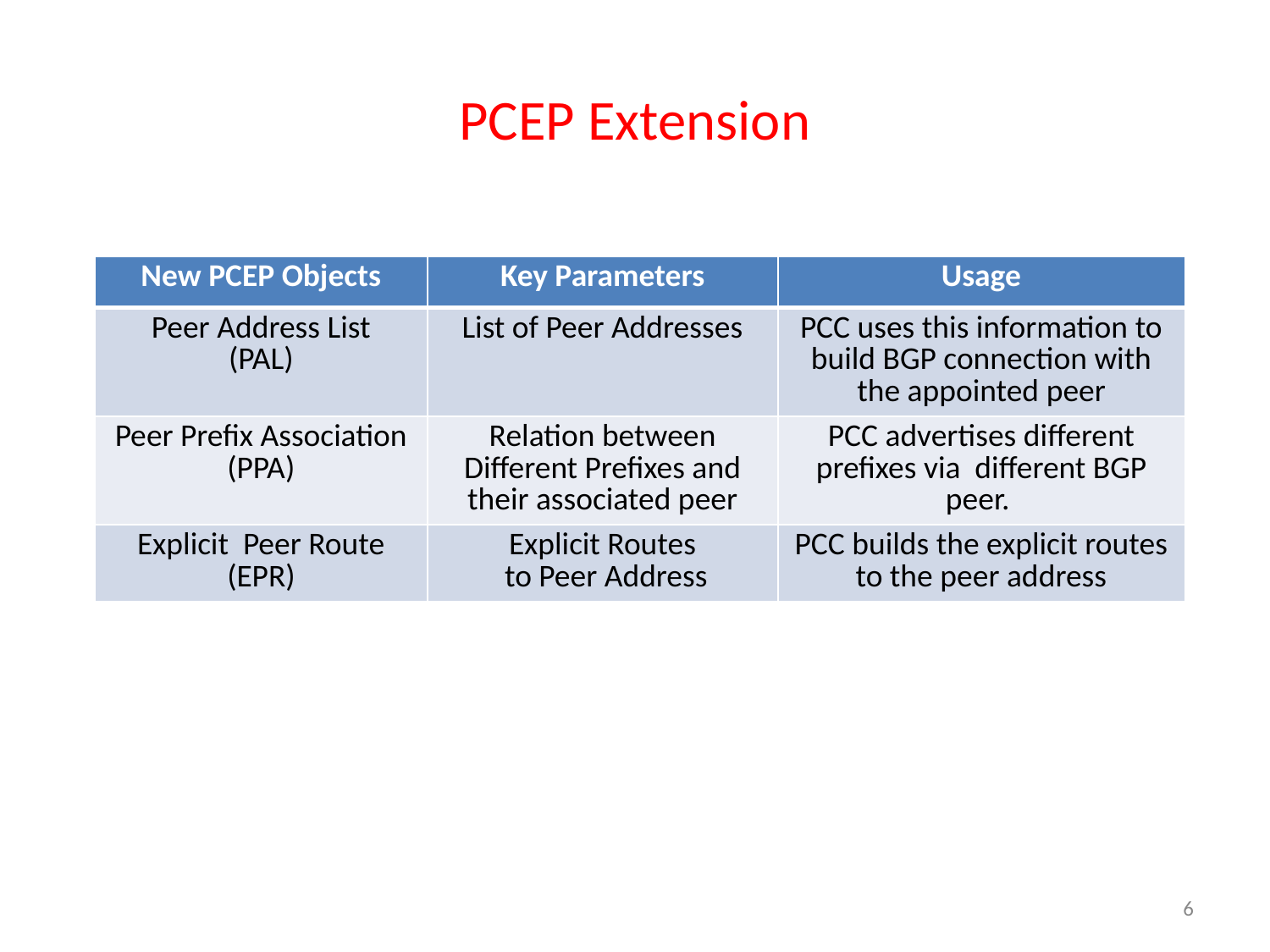

# PCEP Extension
| New PCEP Objects | Key Parameters | Usage |
| --- | --- | --- |
| Peer Address List (PAL) | List of Peer Addresses | PCC uses this information to build BGP connection with the appointed peer |
| Peer Prefix Association (PPA) | Relation between Different Prefixes and their associated peer | PCC advertises different prefixes via different BGP peer. |
| Explicit Peer Route (EPR) | Explicit Routes to Peer Address | PCC builds the explicit routes to the peer address |
6